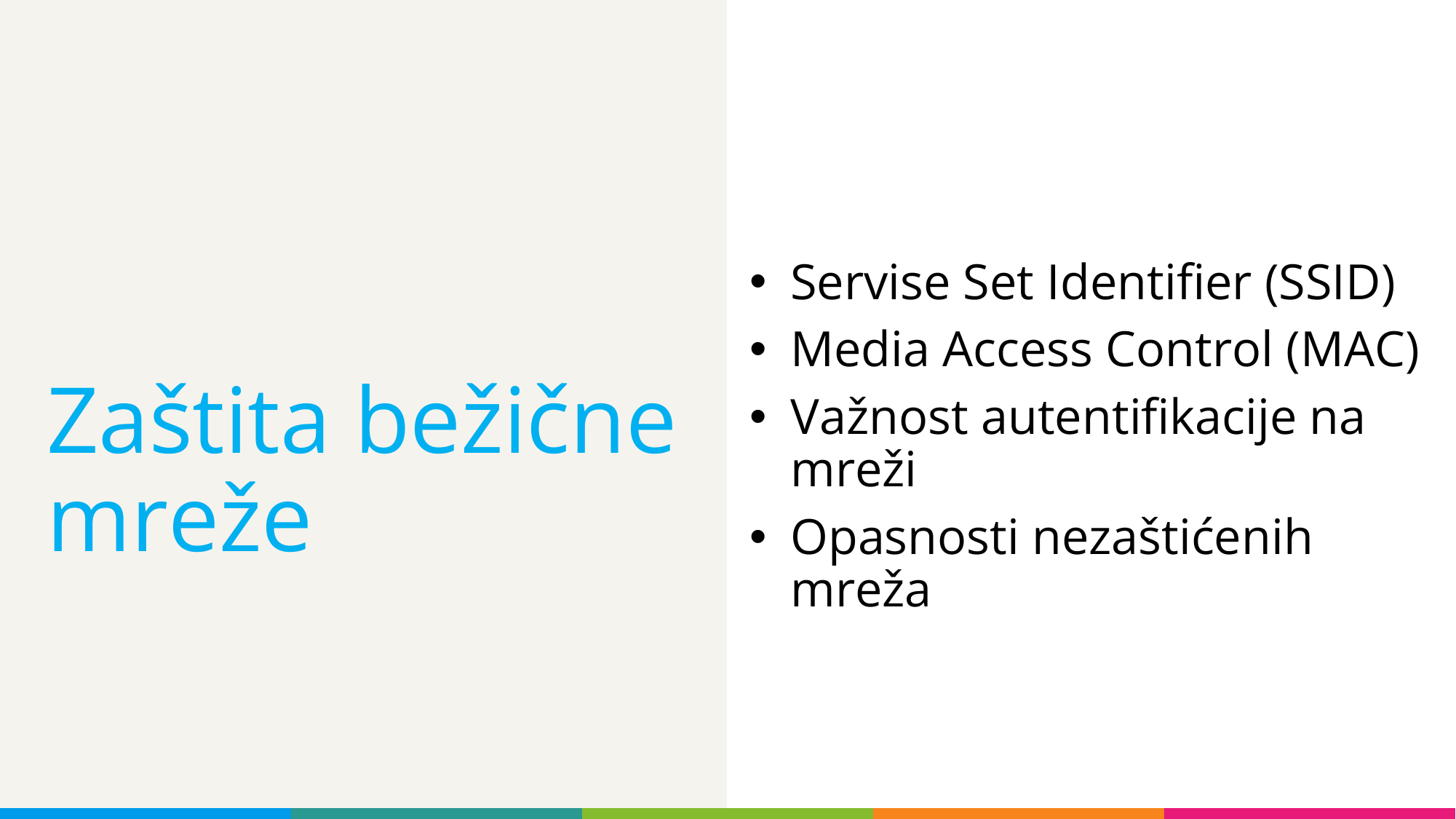

Servise Set Identifier (SSID)
Media Access Control (MAC)
Važnost autentifikacije na mreži
Opasnosti nezaštićenih mreža

# Zaštita bežične mreže